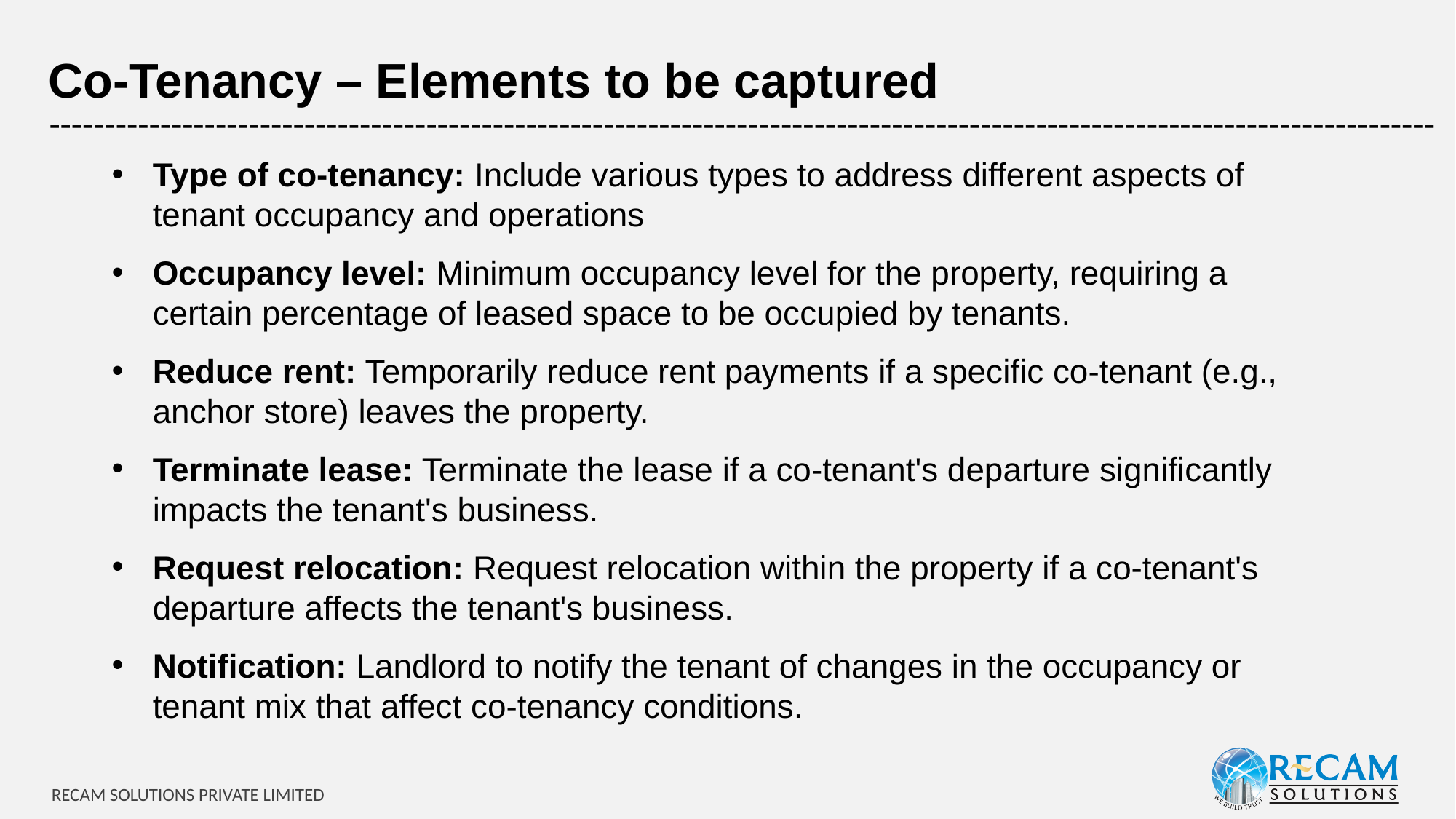

Co-Tenancy – Elements to be captured
-----------------------------------------------------------------------------------------------------------------------------
Type of co-tenancy: Include various types to address different aspects of tenant occupancy and operations
Occupancy level: Minimum occupancy level for the property, requiring a certain percentage of leased space to be occupied by tenants.
Reduce rent: Temporarily reduce rent payments if a specific co-tenant (e.g., anchor store) leaves the property.
Terminate lease: Terminate the lease if a co-tenant's departure significantly impacts the tenant's business.
Request relocation: Request relocation within the property if a co-tenant's departure affects the tenant's business.
Notification: Landlord to notify the tenant of changes in the occupancy or tenant mix that affect co-tenancy conditions.
RECAM SOLUTIONS PRIVATE LIMITED